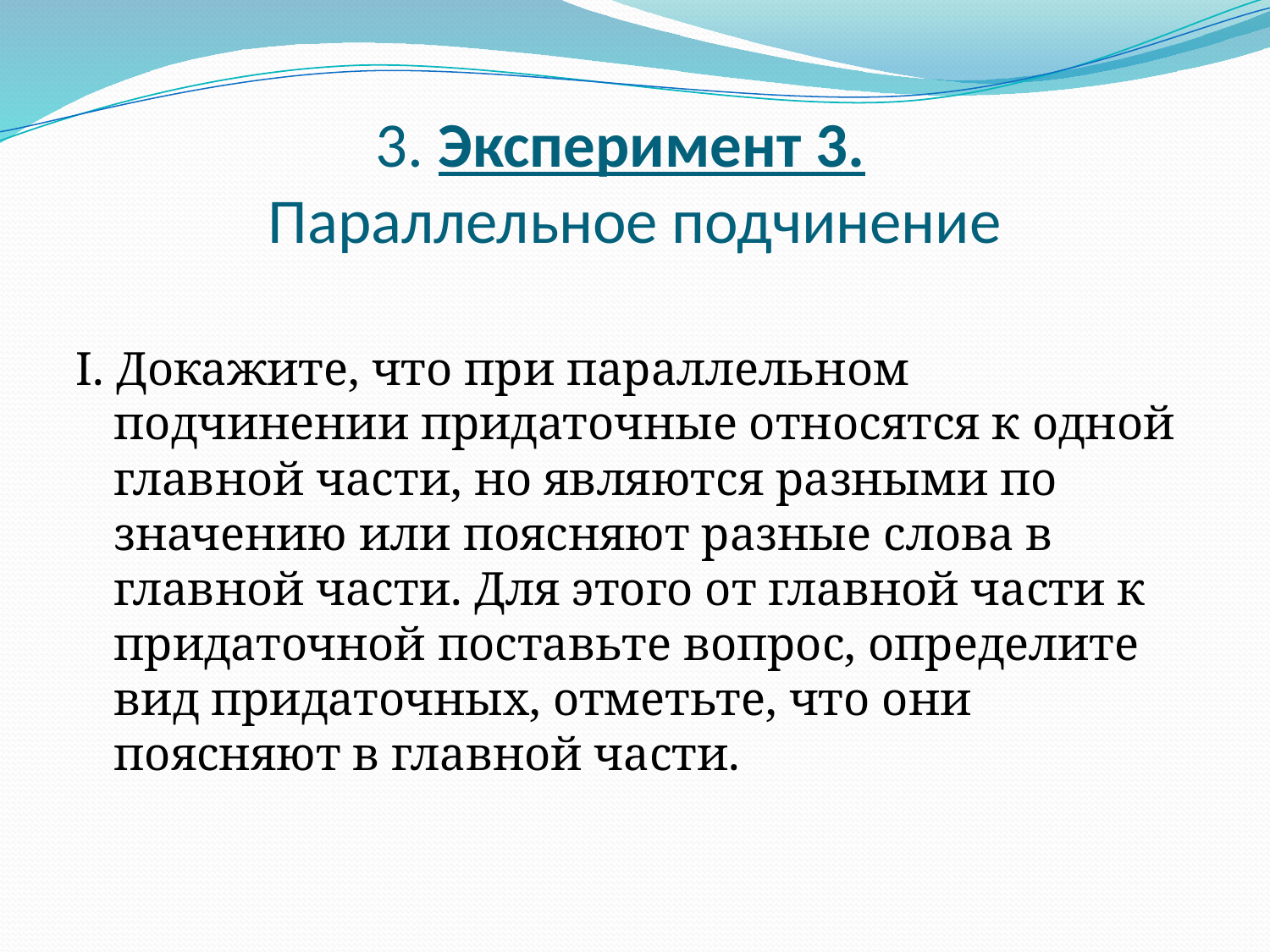

# 3. Эксперимент 3. Параллельное подчинение

І. Докажите, что при параллельном подчинении придаточные относятся к одной главной части, но являются разными по значению или поясняют разные слова в главной части. Для этого от главной части к придаточной поставьте вопрос, определите вид придаточных, отметьте, что они поясняют в главной части.